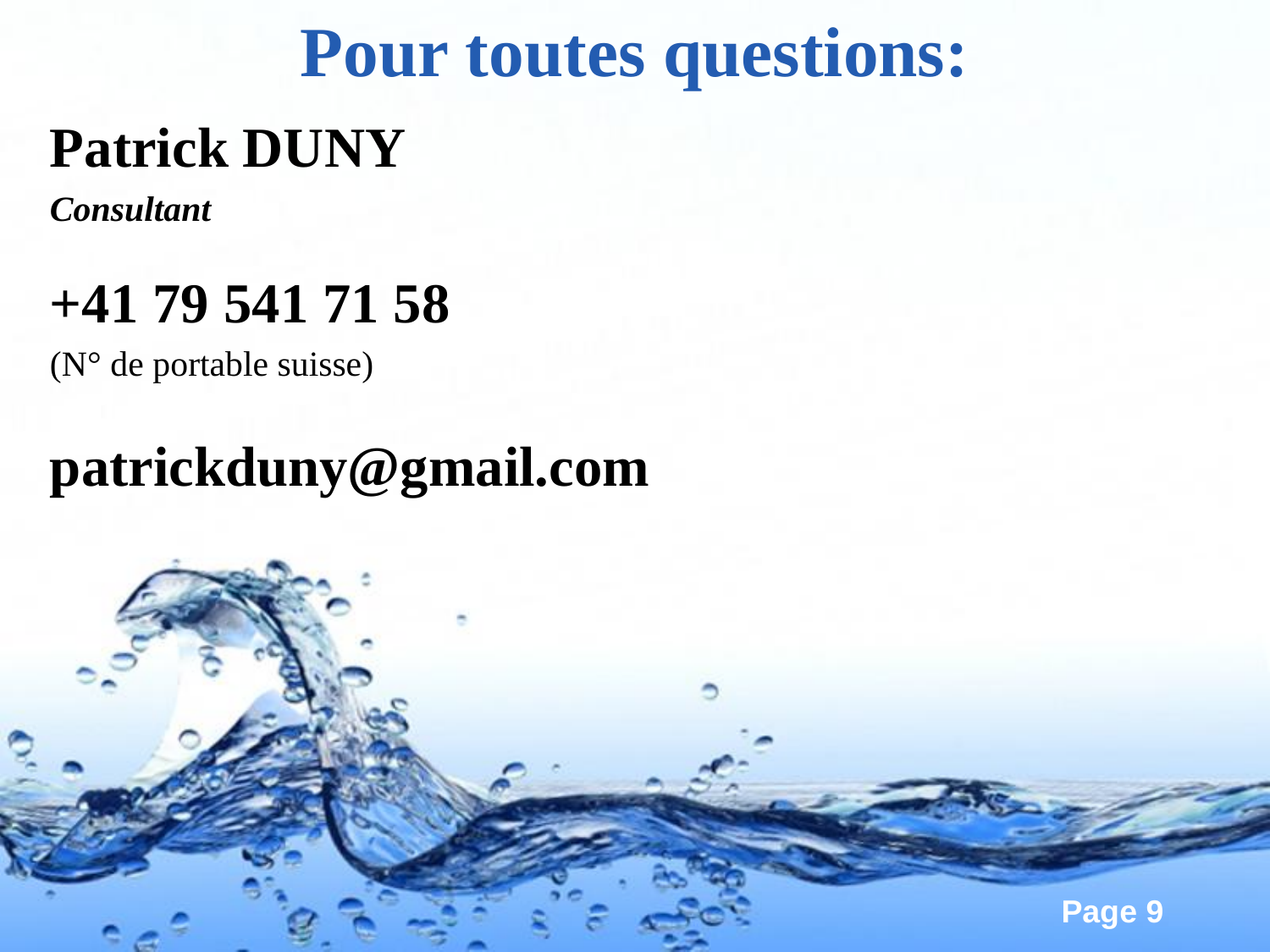

Pour toutes questions:
Patrick DUNY
Consultant

+41 79 541 71 58
(N° de portable suisse)

patrickduny@gmail.com